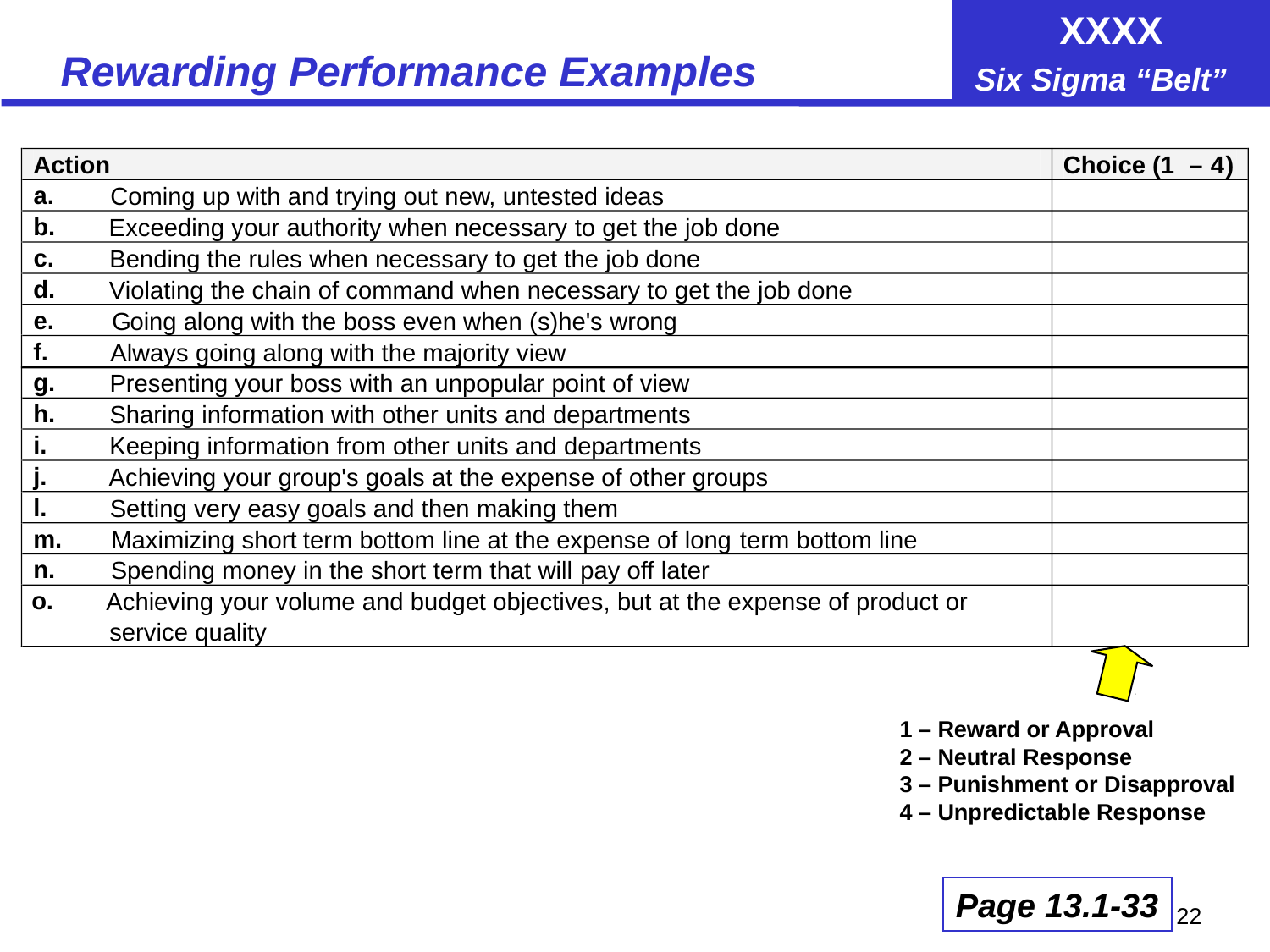

# Rewarding Performance Examples

Action

Choice (1
–
 4
)

a.

Coming up with and trying out new, untested ideas

b.

Exceeding your authority when necessary to get the job done

c.

Bending the rules when necessary to get the job done

d.

Violating the chain of command when necessary to get the job done

e.

G
oing along with the boss even when (s)he's wrong

f.

Always going along with the majority view

g.

Presenting your boss with an unpopular point of view

h.

Sharing information with other units and departments

i.

Keeping information from other units and departments

j.

Achieving your group's goals at the expense of other groups

l.

Setting very easy goals and then making them

m.

Maximizing short
term bottom line at the expense of long
term bottom line

n.

Spending money in the short
term that will
-
 pay off later

o.

Achieving your volume and budget objectives, but at the expense of product or
service quality

1 – Reward or Approval
2 – Neutral Response
3 – Punishment or Disapproval
4 – Unpredictable Response
Page 13.1-33